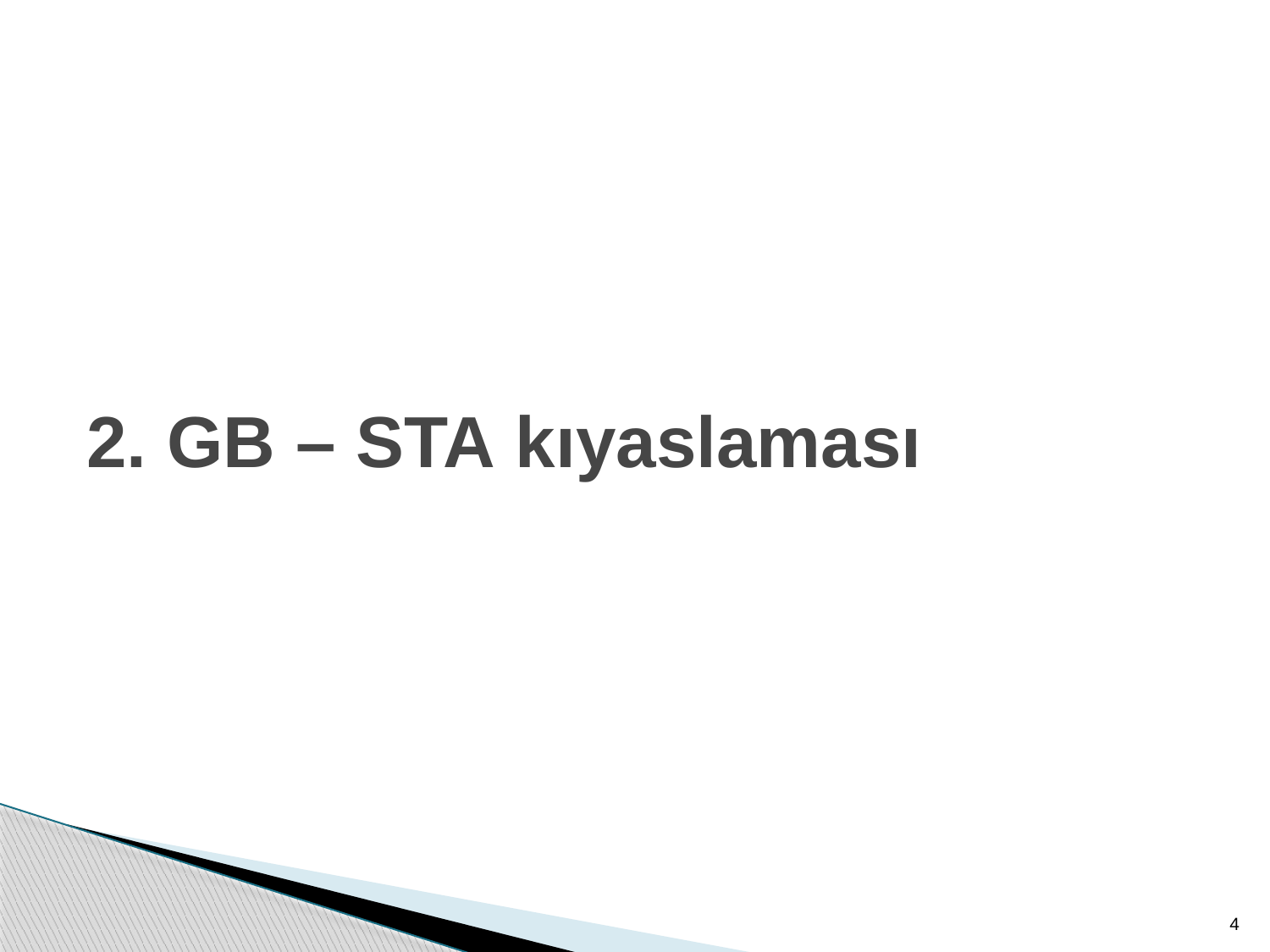

# 2. GB – STA kıyaslaması
4